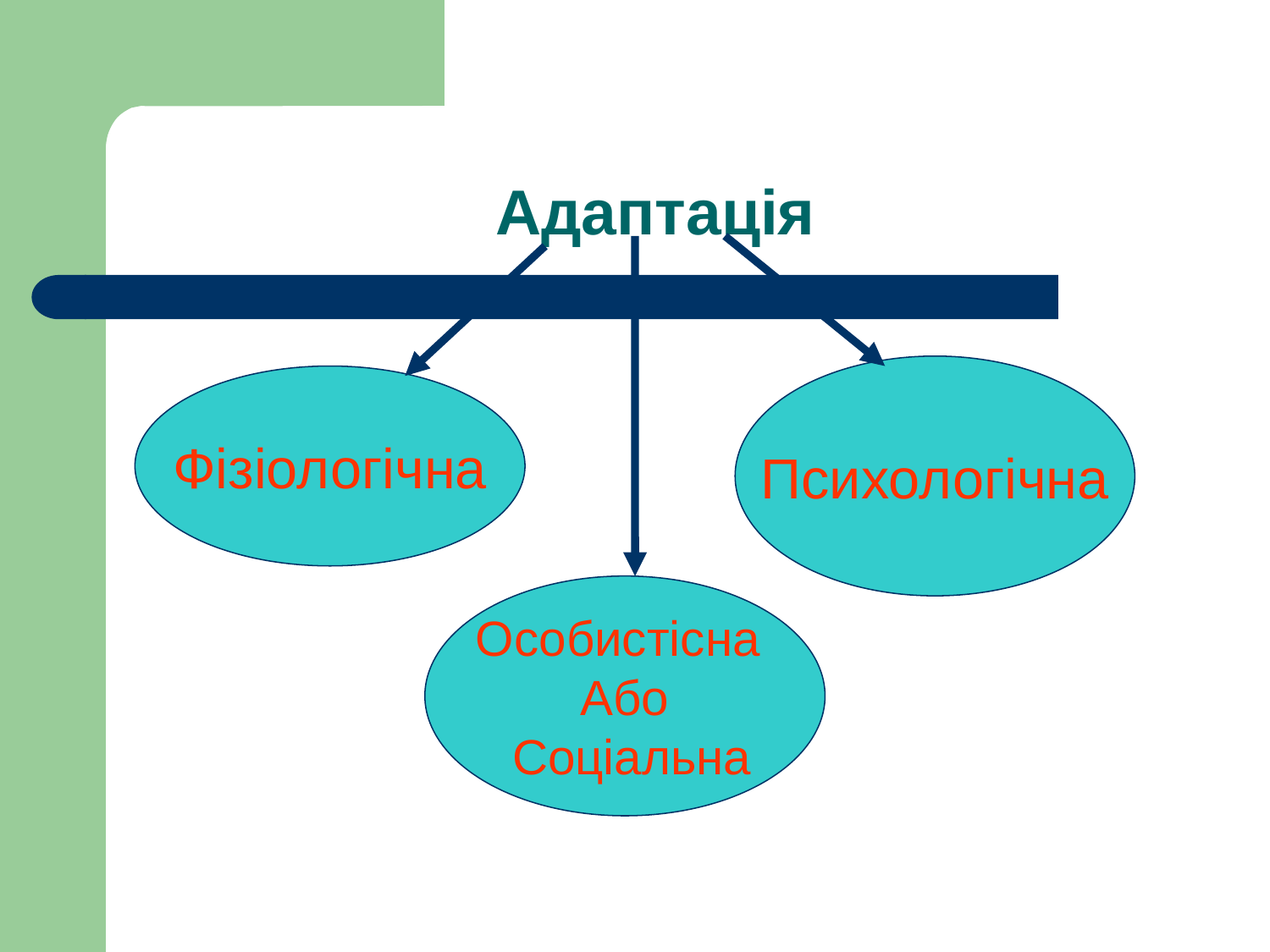

# Адаптація

Психологічна
Фізіологічна
Особистісна
Або
 Соціальна